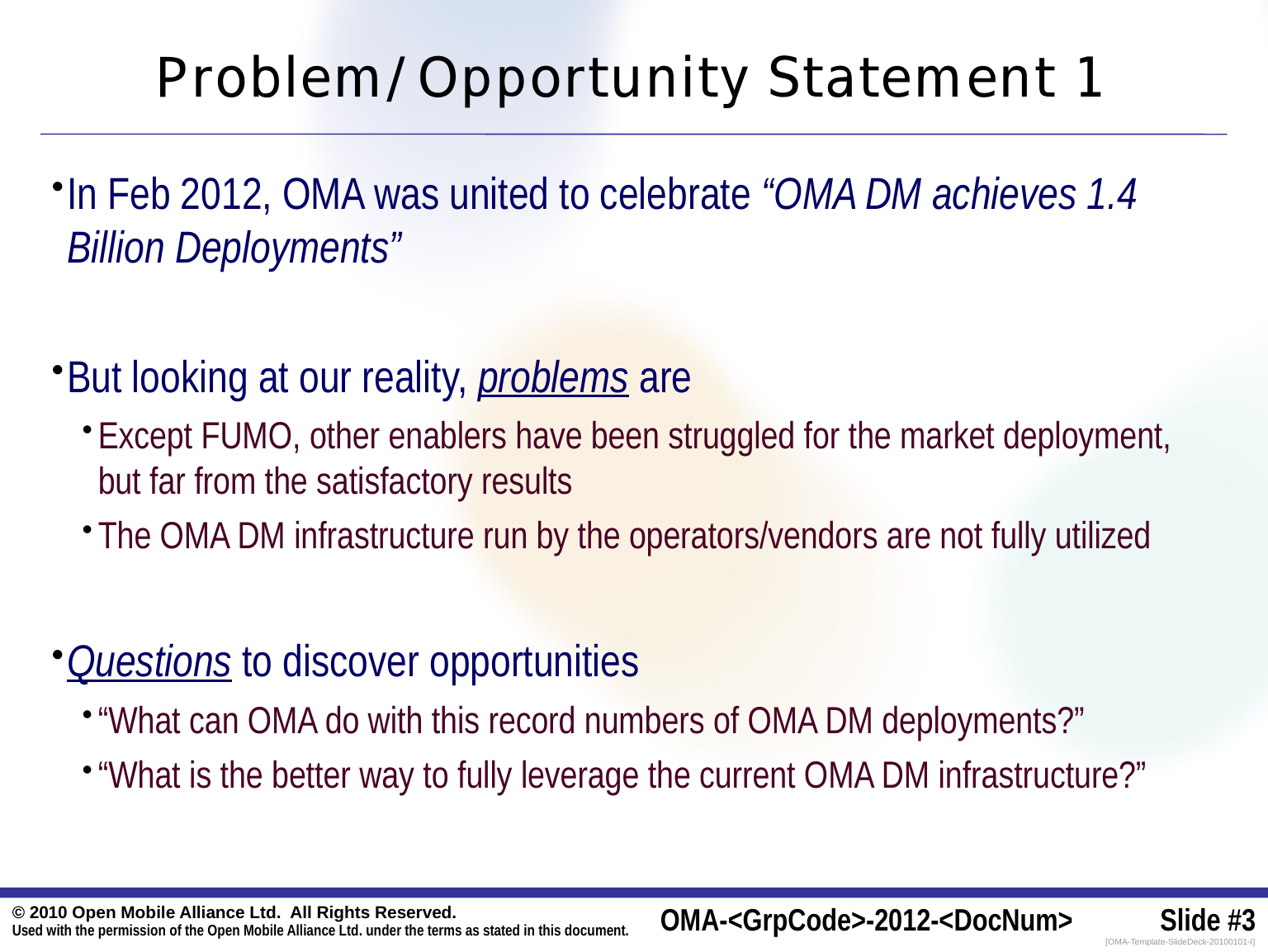

# Problem/Opportunity Statement 1
In Feb 2012, OMA was united to celebrate “OMA DM achieves 1.4 Billion Deployments”

But looking at our reality, problems are
Except FUMO, other enablers have been struggled for the market deployment, but far from the satisfactory results
The OMA DM infrastructure run by the operators/vendors are not fully utilized

Questions to discover opportunities
“What can OMA do with this record numbers of OMA DM deployments?”
“What is the better way to fully leverage the current OMA DM infrastructure?”